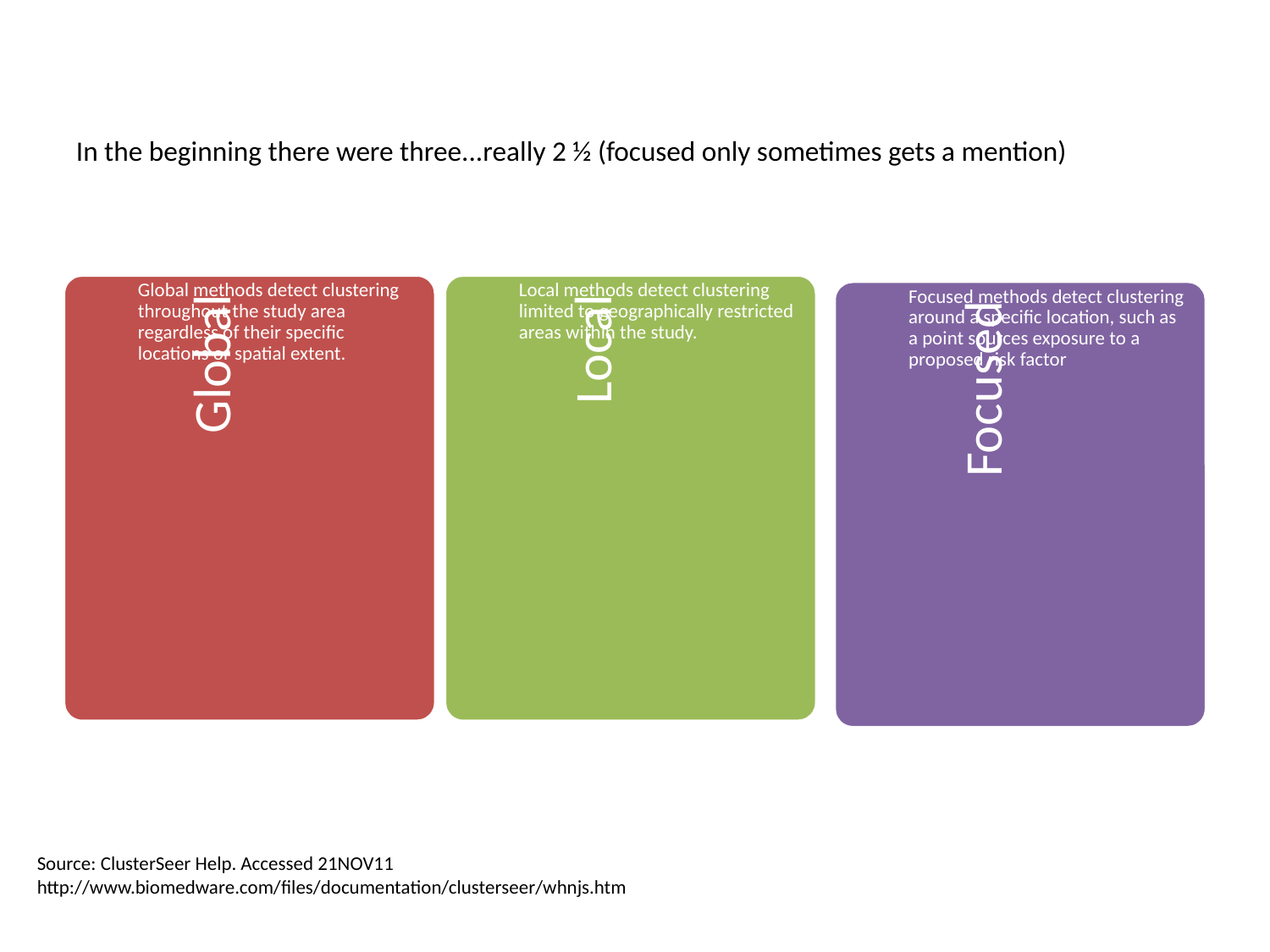

In the beginning there were three...really 2 ½ (focused only sometimes gets a mention)
Global
Global methods detect clustering throughout the study area regardless of their specific locations or spatial extent.
Local
Local methods detect clustering limited to geographically restricted areas within the study.
Focused
Focused methods detect clustering around a specific location, such as a point sources exposure to a proposed risk factor
Source: ClusterSeer Help. Accessed 21NOV11
http://www.biomedware.com/files/documentation/clusterseer/whnjs.htm